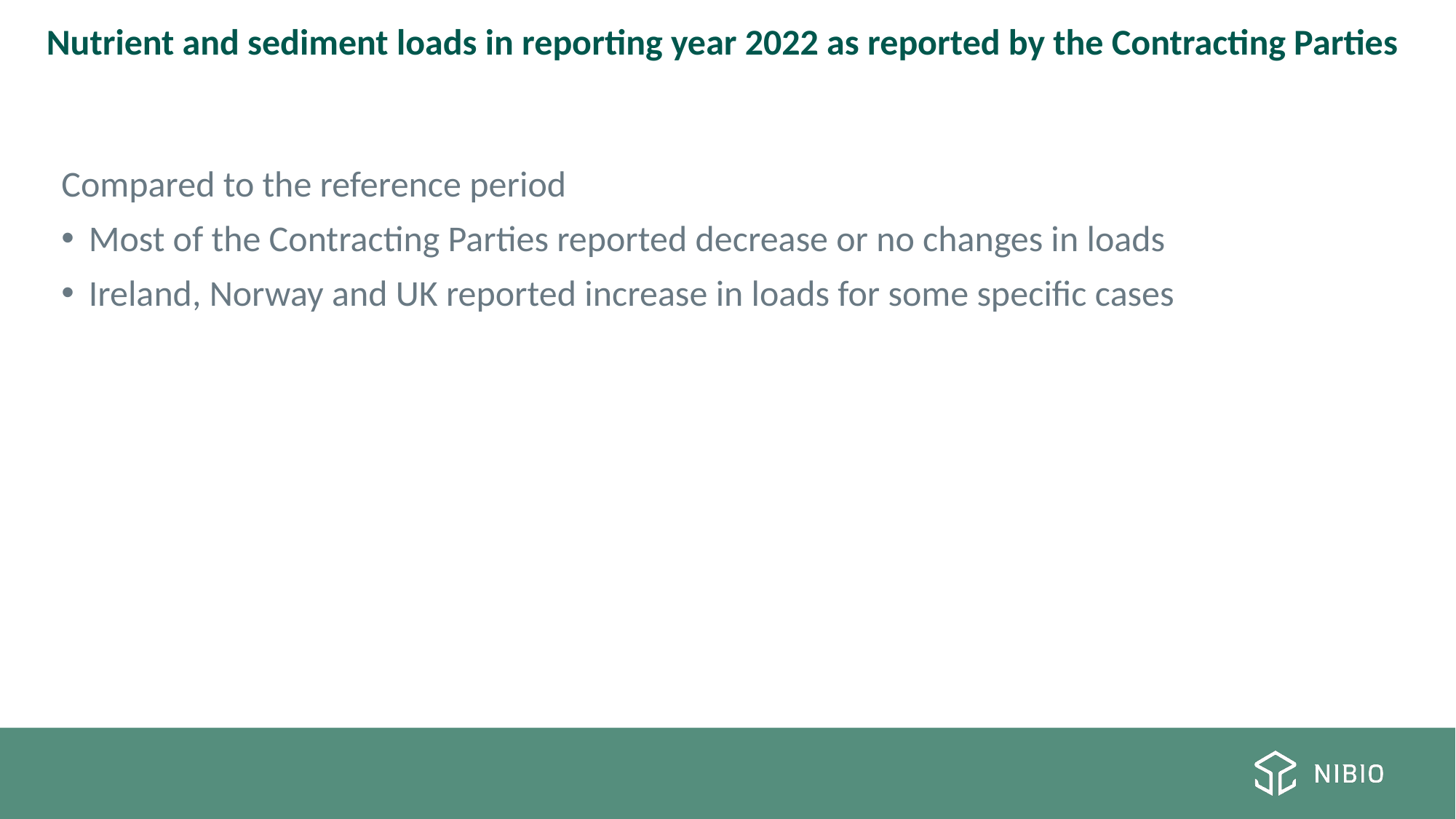

Nutrient and sediment loads in reporting year 2022 as reported by the Contracting Parties
Compared to the reference period
Most of the Contracting Parties reported decrease or no changes in loads
Ireland, Norway and UK reported increase in loads for some specific cases